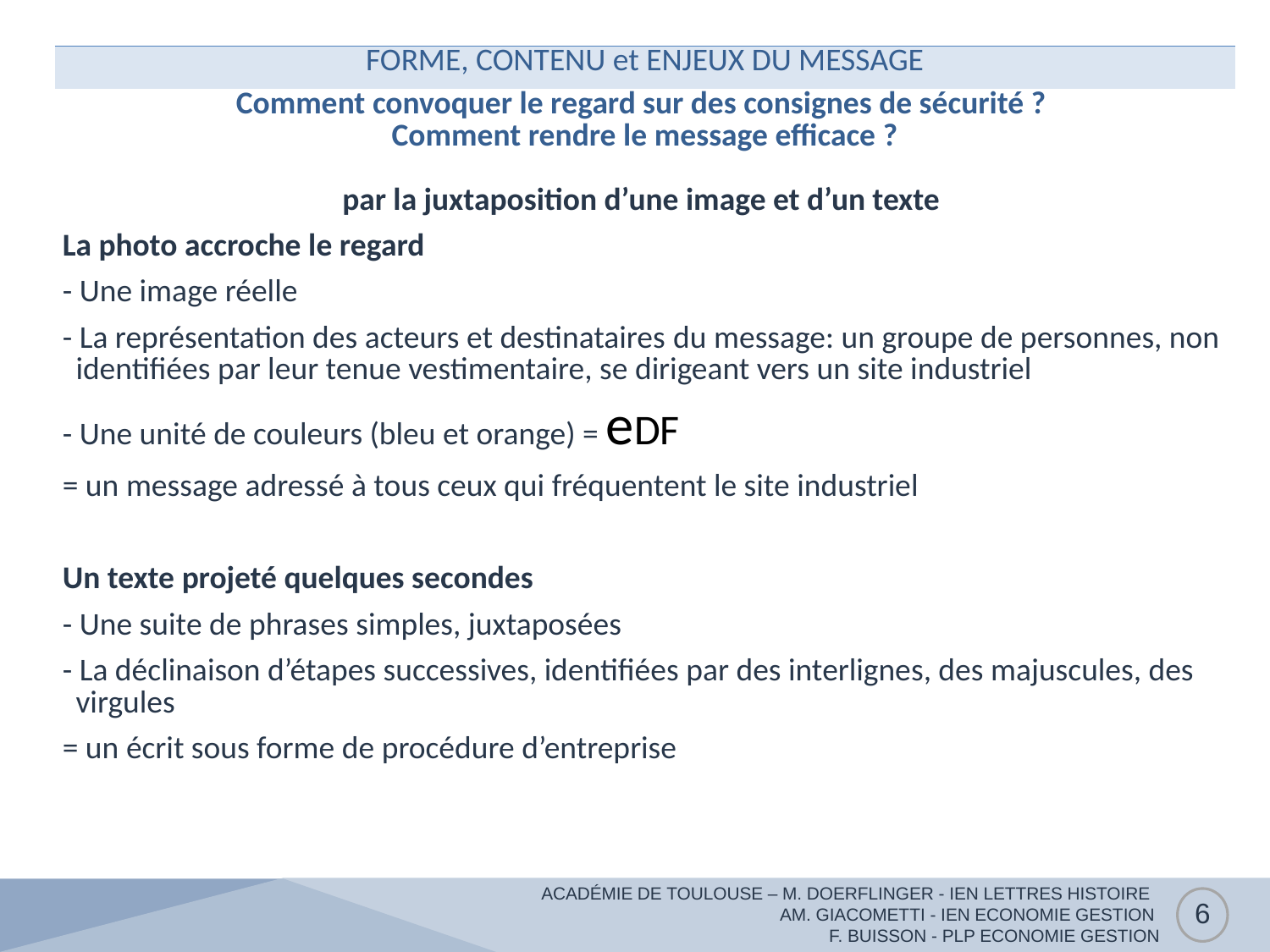

| FORME, CONTENU et ENJEUX DU MESSAGE |
| --- |
| Comment convoquer le regard sur des consignes de sécurité ? Comment rendre le message efficace ? par la juxtaposition d’une image et d’un texte La photo accroche le regard - Une image réelle - La représentation des acteurs et destinataires du message: un groupe de personnes, non identifiées par leur tenue vestimentaire, se dirigeant vers un site industriel - Une unité de couleurs (bleu et orange) = eDF = un message adressé à tous ceux qui fréquentent le site industriel Un texte projeté quelques secondes - Une suite de phrases simples, juxtaposées - La déclinaison d’étapes successives, identifiées par des interlignes, des majuscules, des virgules = un écrit sous forme de procédure d’entreprise |
ACADÉMIE DE TOULOUSE – M. DOERFLINGER - IEN LETTRES HISTOIRE
AM. GIACOMETTI - IEN ECONOMIE GESTION
F. BUISSON - PLP ECONOMIE GESTION
6